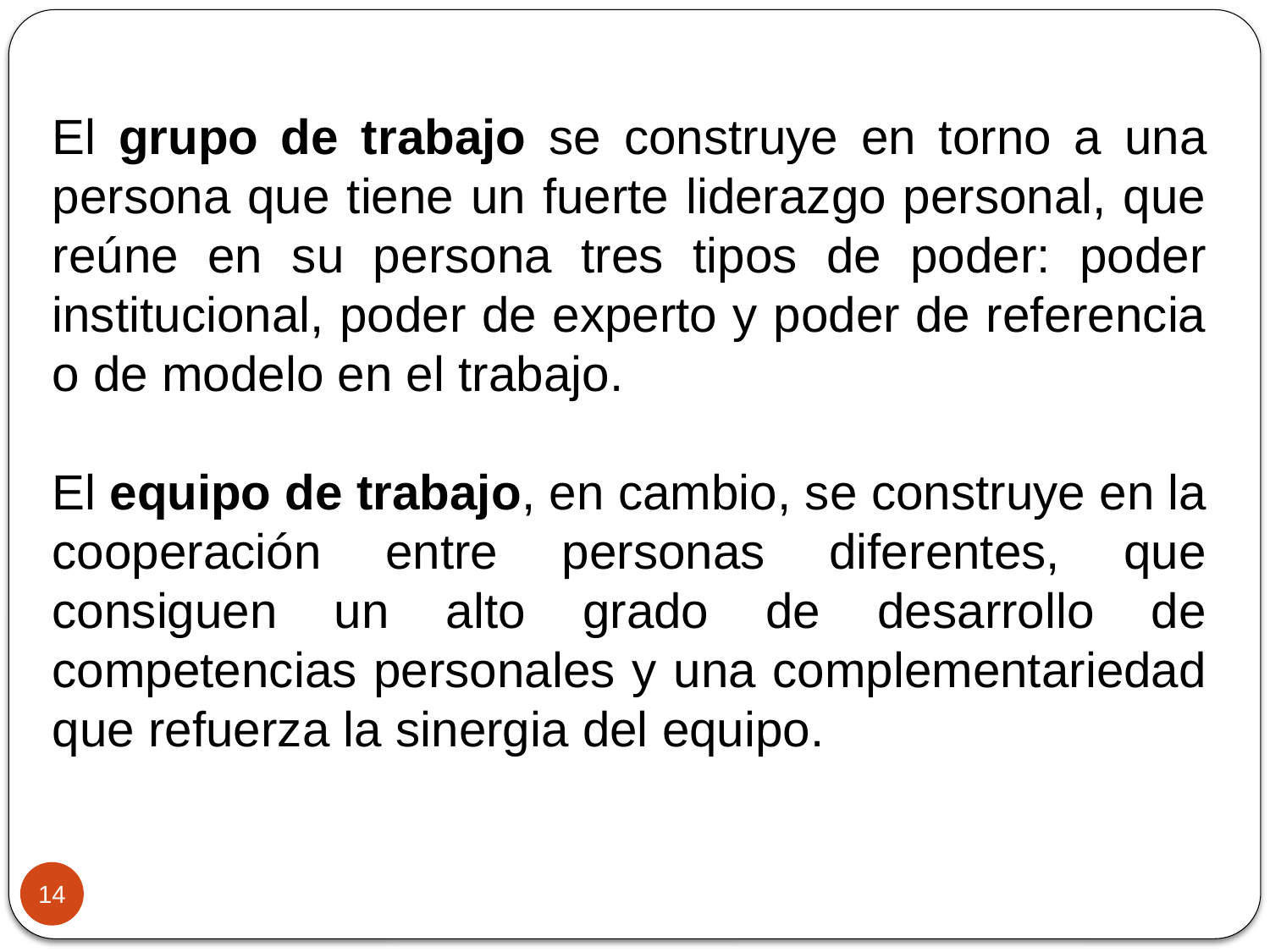

El grupo de trabajo se construye en torno a una persona que tiene un fuerte liderazgo personal, que reúne en su persona tres tipos de poder: poder institucional, poder de experto y poder de referencia o de modelo en el trabajo.

El equipo de trabajo, en cambio, se construye en la cooperación entre personas diferentes, que consiguen un alto grado de desarrollo de competencias personales y una complementariedad que refuerza la sinergia del equipo.

14